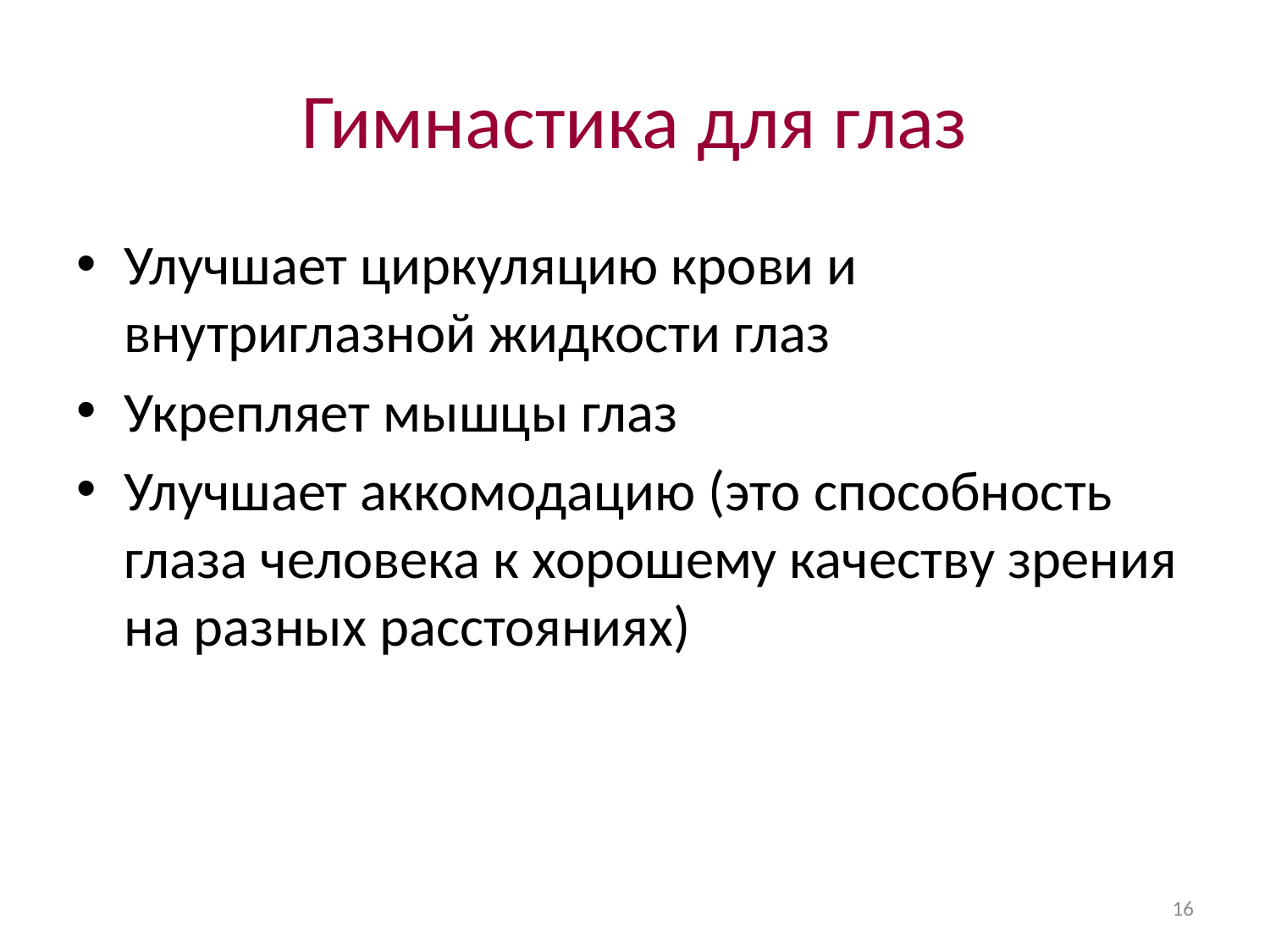

# Гимнастика для глаз
Улучшает циркуляцию крови и внутриглазной жидкости глаз
Укрепляет мышцы глаз
Улучшает аккомодацию (это способность глаза человека к хорошему качеству зрения на разных расстояниях)
16